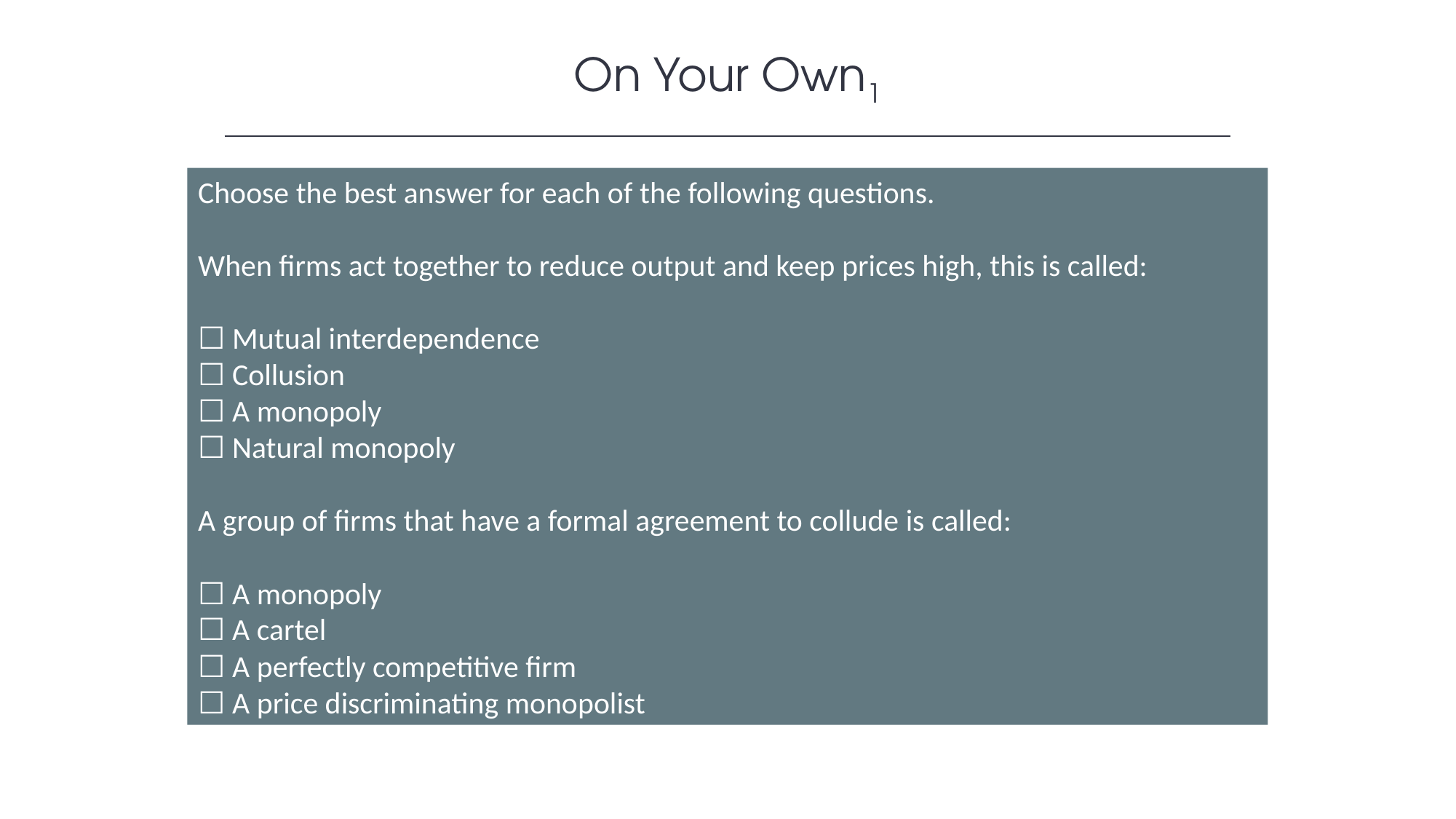

On Your Own1
Choose the best answer for each of the following questions.

When firms act together to reduce output and keep prices high, this is called:

☐ Mutual interdependence
☐ Collusion
☐ A monopoly
☐ Natural monopoly

A group of firms that have a formal agreement to collude is called:

☐ A monopoly
☐ A cartel
☐ A perfectly competitive firm
☐ A price discriminating monopolist